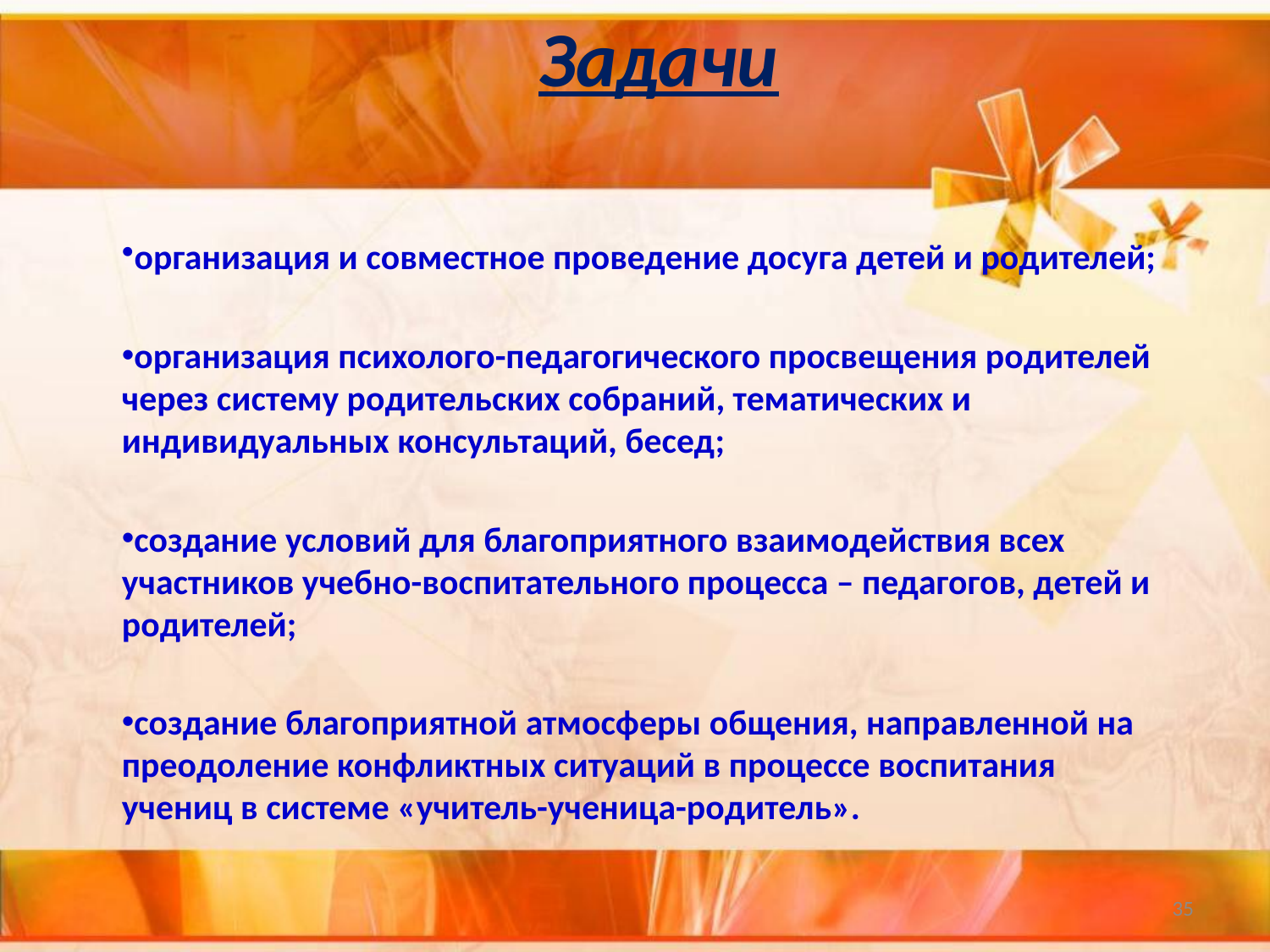

# Задачи
организация и совместное проведение досуга детей и родителей;

организация психолого-педагогического просвещения родителей через систему родительских собраний, тематических и индивидуальных консультаций, бесед;

создание условий для благоприятного взаимодействия всех участников учебно-воспитательного процесса – педагогов, детей и родителей;

создание благоприятной атмосферы общения, направленной на преодоление конфликтных ситуаций в процессе воспитания учениц в системе «учитель-ученица-родитель».

35